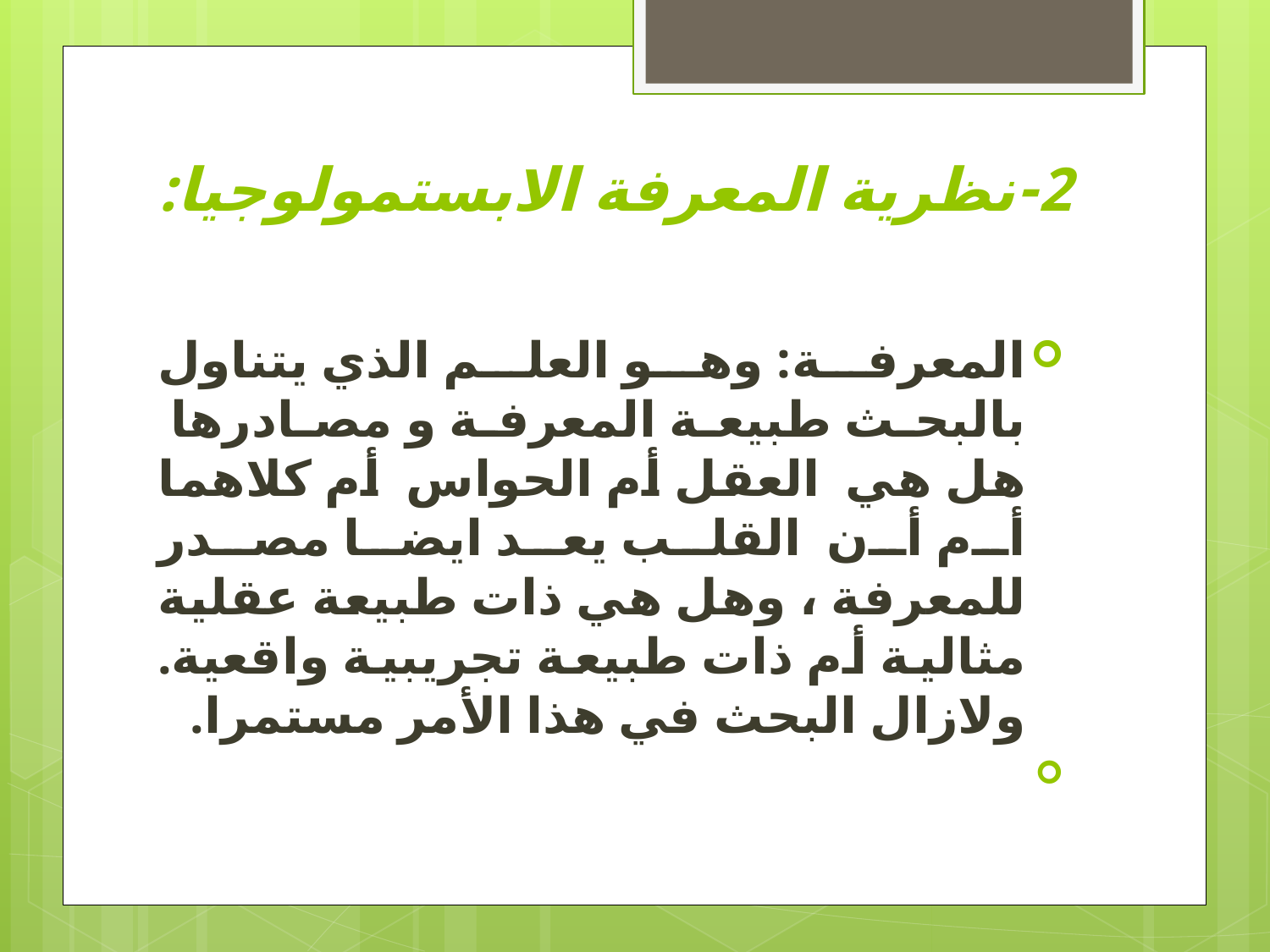

# 2-نظرية المعرفة الابستمولوجيا:
المعرفة: وهو العلم الذي يتناول بالبحث طبيعة المعرفة و مصادرها  هل هي  العقل أم الحواس  أم كلاهما أم أن  القلب يعد ايضا مصدر للمعرفة ، وهل هي ذات طبيعة عقلية مثالية أم ذات طبيعة تجريبية واقعية. ولازال البحث في هذا الأمر مستمرا.